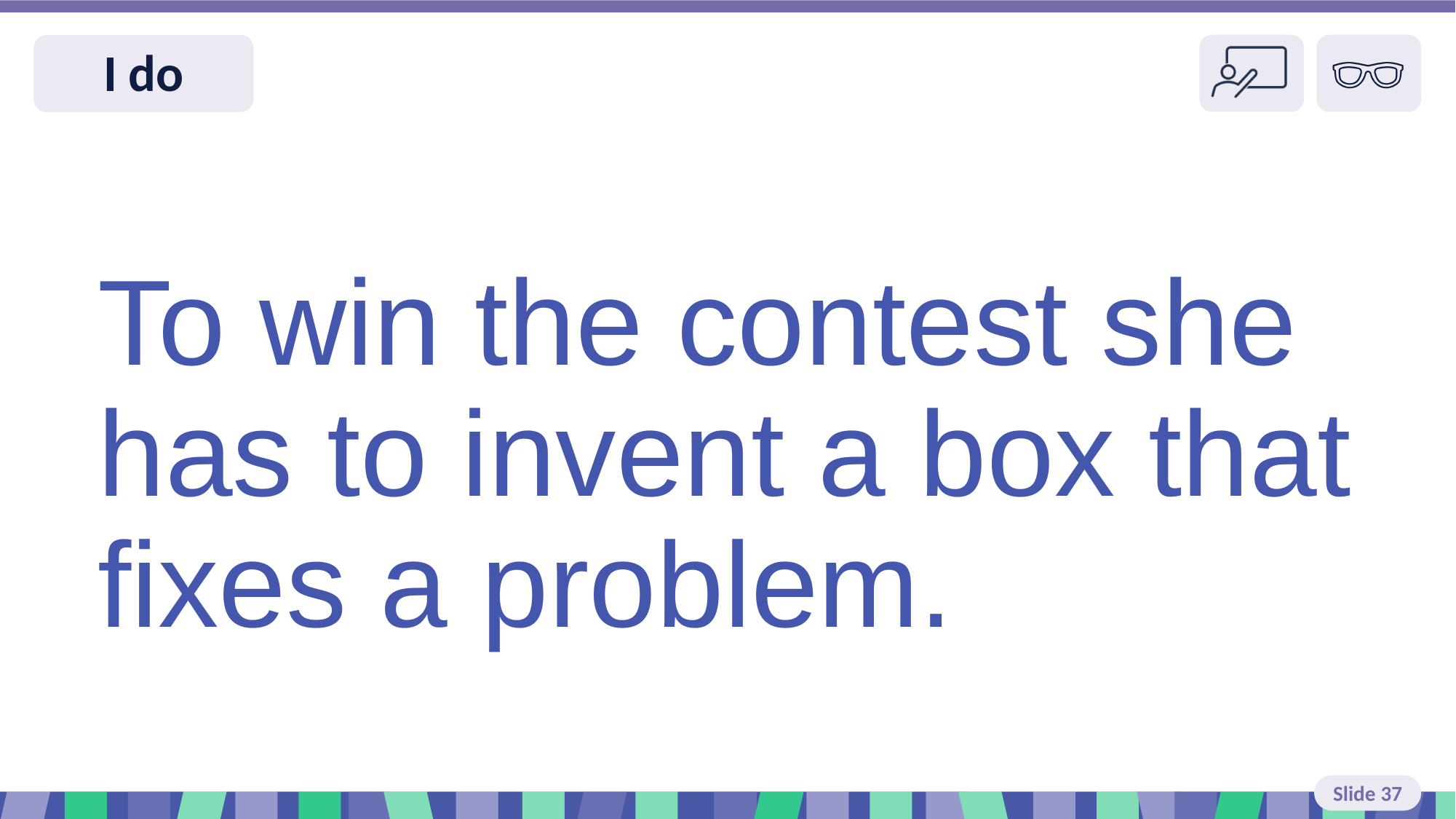

Slide 37 I do read
To win the contest she has to invent a box that fixes a problem.